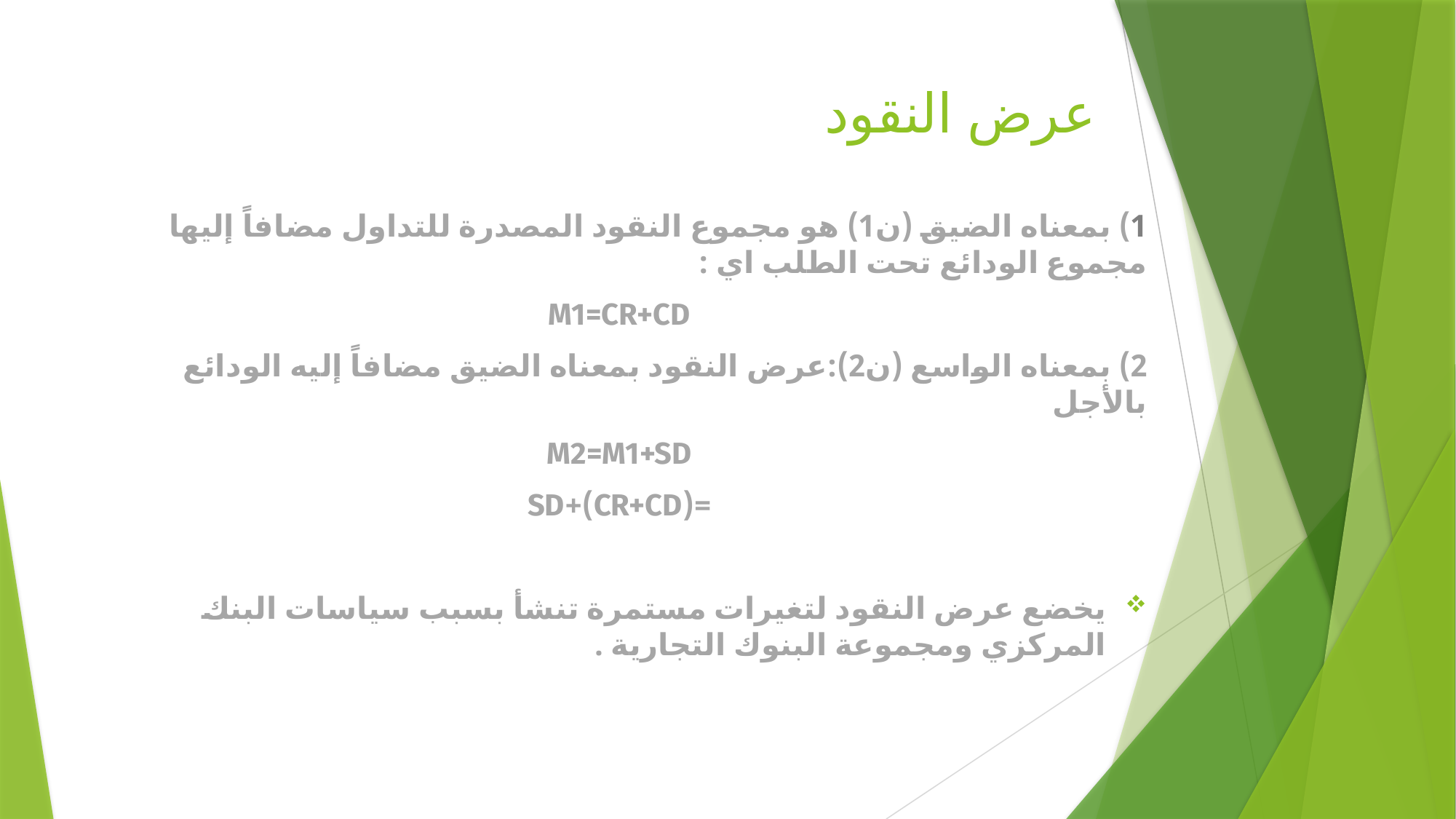

# عرض النقود
1) بمعناه الضيق (ن1) هو مجموع النقود المصدرة للتداول مضافاً إليها مجموع الودائع تحت الطلب اي :
M1=CR+CD
2) بمعناه الواسع (ن2):عرض النقود بمعناه الضيق مضافاً إليه الودائع بالأجل
M2=M1+SD
=(CR+CD)+SD

يخضع عرض النقود لتغيرات مستمرة تنشأ بسبب سياسات البنك المركزي ومجموعة البنوك التجارية .